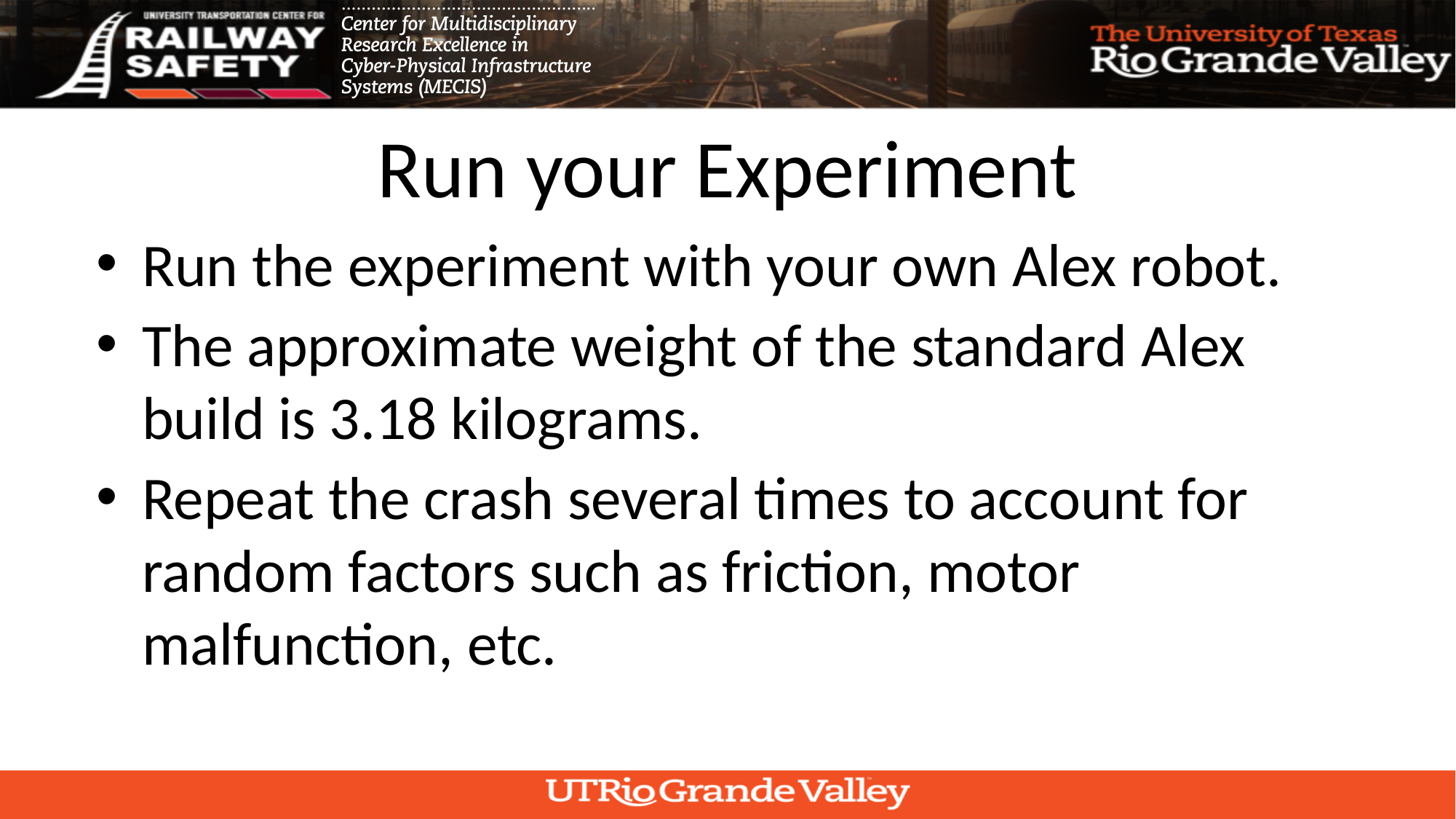

# Run your Experiment
Run the experiment with your own Alex robot.
The approximate weight of the standard Alex build is 3.18 kilograms.
Repeat the crash several times to account for random factors such as friction, motor malfunction, etc.